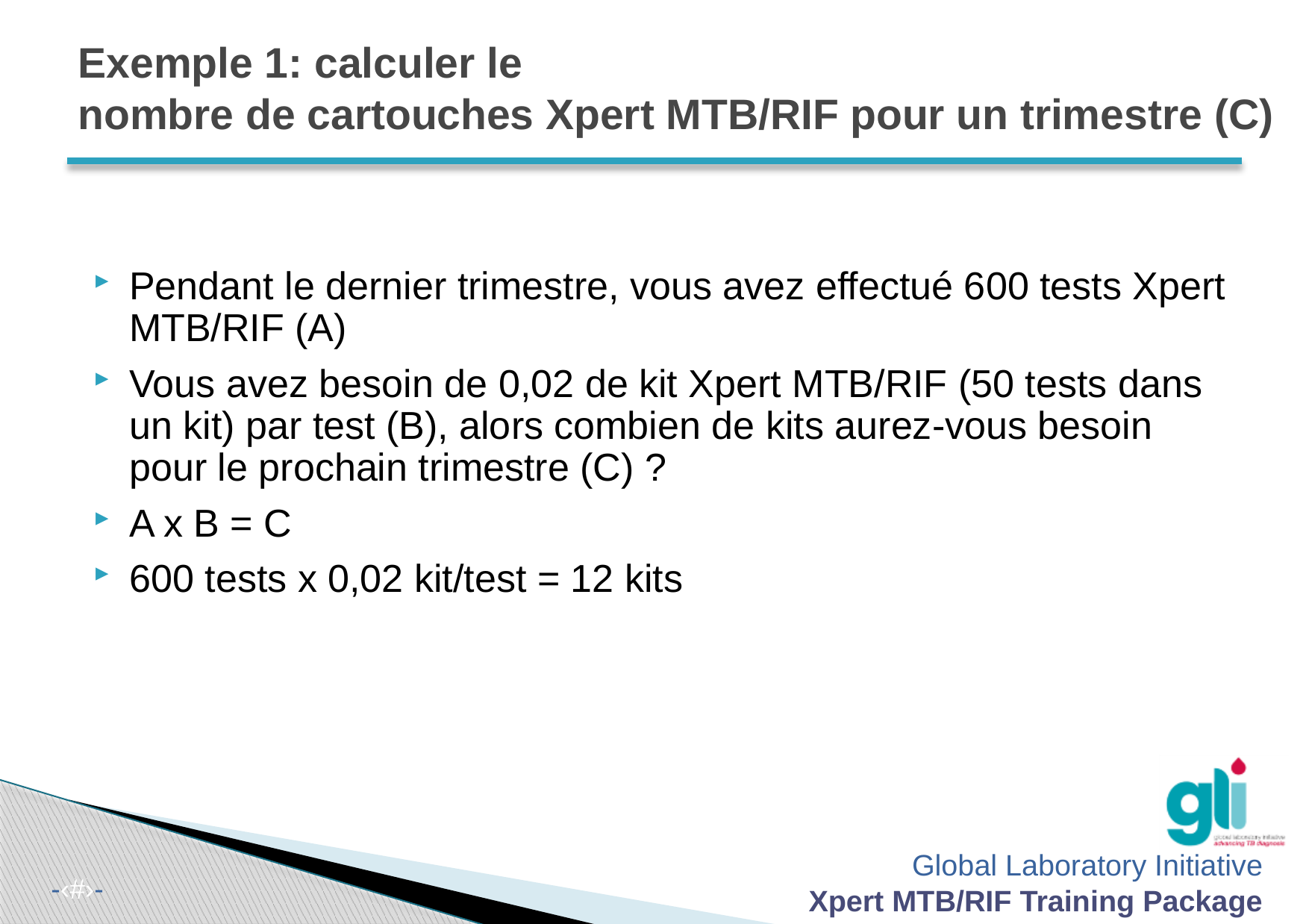

# Exemple 1: calculer le nombre de cartouches Xpert MTB/RIF pour un trimestre (C)

Pendant le dernier trimestre, vous avez effectué 600 tests Xpert MTB/RIF (A)
Vous avez besoin de 0,02 de kit Xpert MTB/RIF (50 tests dans un kit) par test (B), alors combien de kits aurez-vous besoin pour le prochain trimestre (C) ?
A x B = C
600 tests x 0,02 kit/test = 12 kits